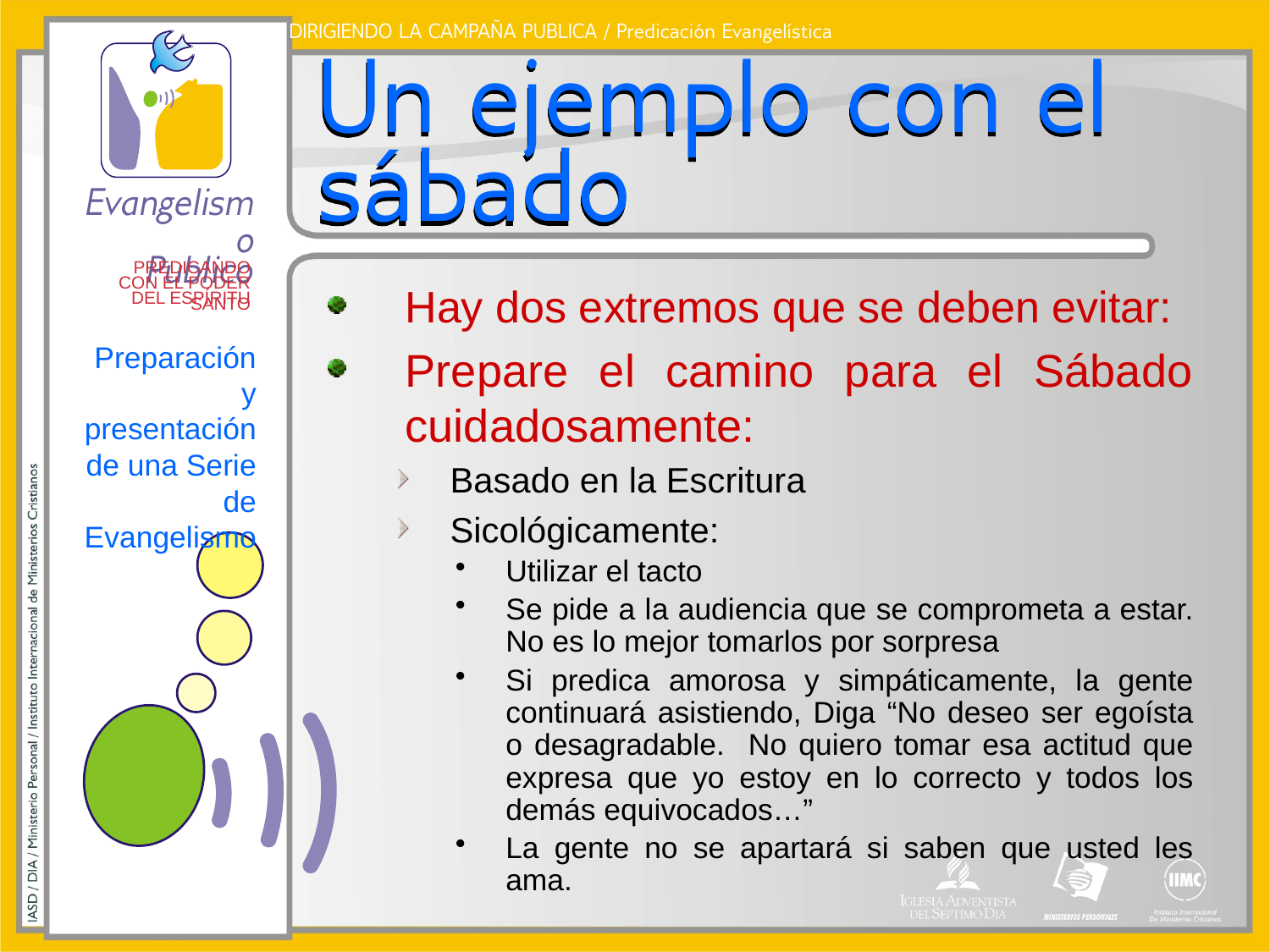

DIRIGIENDO LA CAMPAÑA PUBLICA / Predicación Evangelística
# Un ejemplo con el sábado
Hay dos extremos que se deben evitar:
Prepare el camino para el Sábado cuidadosamente:
Basado en la Escritura
Sicológicamente:
Utilizar el tacto
Se pide a la audiencia que se comprometa a estar. No es lo mejor tomarlos por sorpresa
Si predica amorosa y simpáticamente, la gente continuará asistiendo, Diga “No deseo ser egoísta o desagradable.  No quiero tomar esa actitud que expresa que yo estoy en lo correcto y todos los demás equivocados…”
La gente no se apartará si saben que usted les ama.